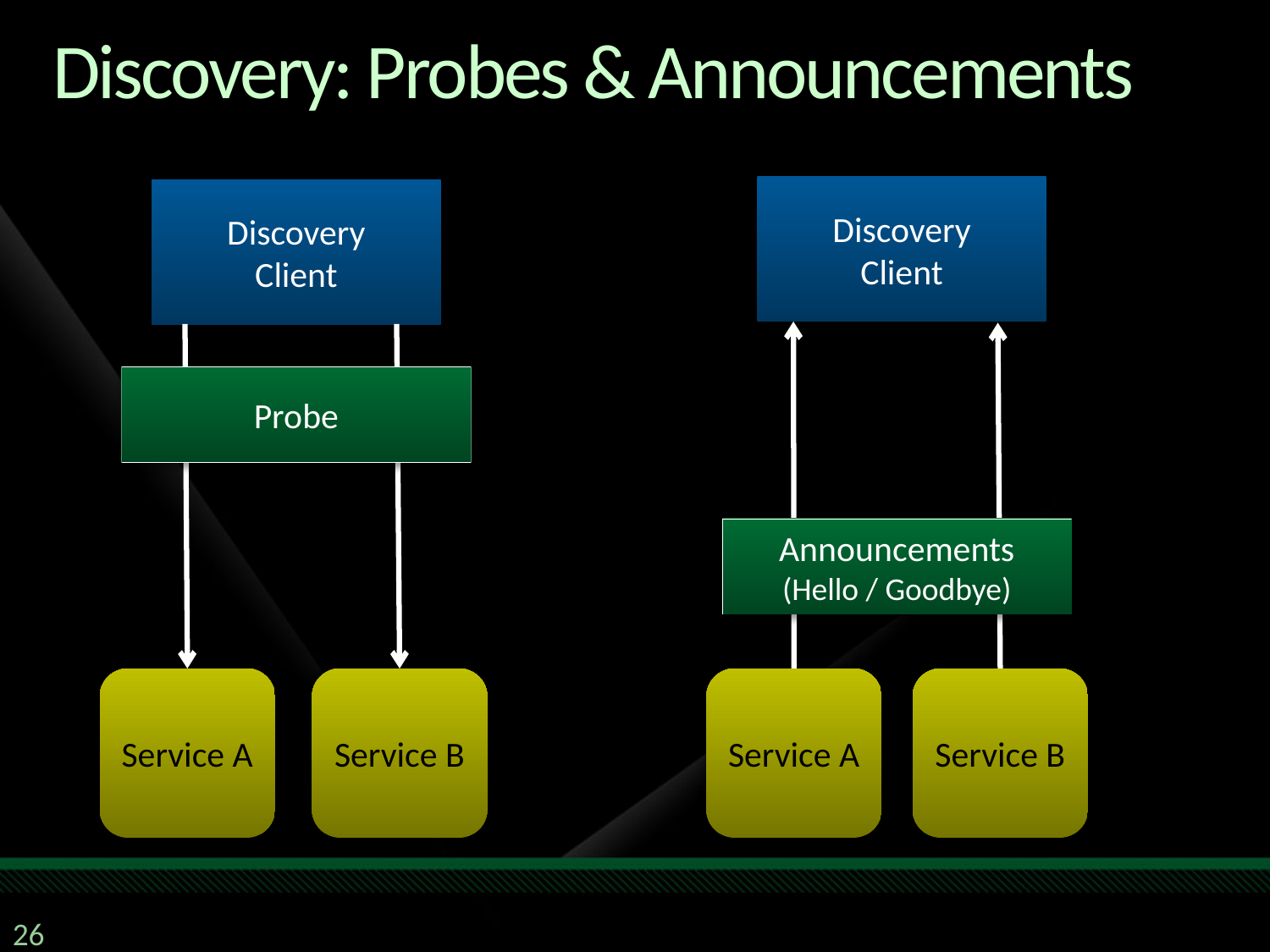

# Discovery: Probes & Announcements
Discovery
Client
Discovery
Client
Probe
Announcements
(Hello / Goodbye)
Service A
Service B
Service A
Service B
26